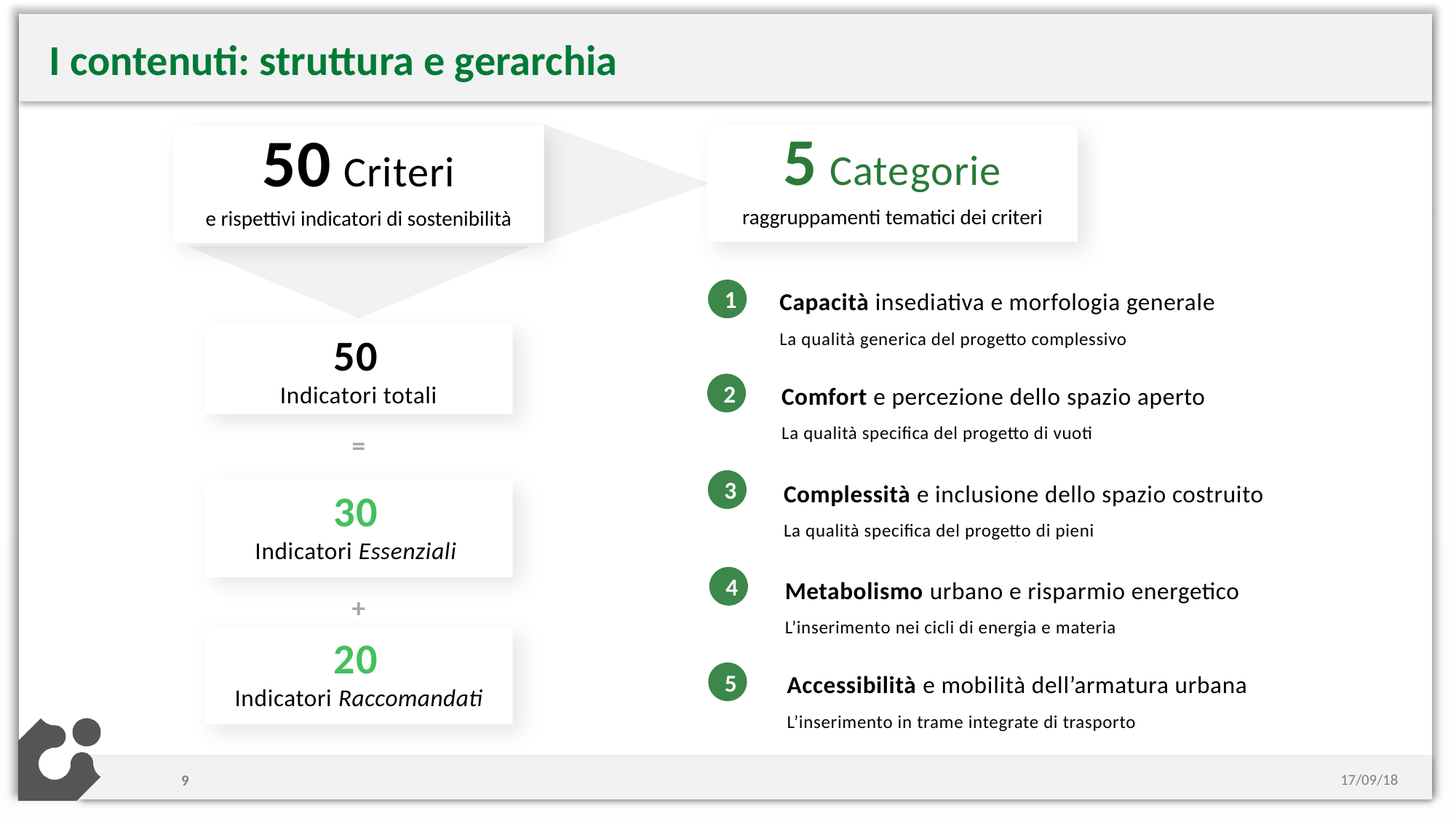

I contenuti: struttura e gerarchia

5 Categorie
raggruppamenti tematici dei criteri

50 Criteri
e rispettivi indicatori di sostenibilità

Capacità insediativa e morfologia generale
La qualità generica del progetto complessivo
1
50
Indicatori totali
Comfort e percezione dello spazio aperto
La qualità specifica del progetto di vuoti
2
=
Complessità e inclusione dello spazio costruito
La qualità specifica del progetto di pieni
3
30
Indicatori Essenziali

Metabolismo urbano e risparmio energetico
L’inserimento nei cicli di energia e materia
4
+
20
Indicatori Raccomandati

Accessibilità e mobilità dell’armatura urbana
L’inserimento in trame integrate di trasporto
5
17/09/18

9